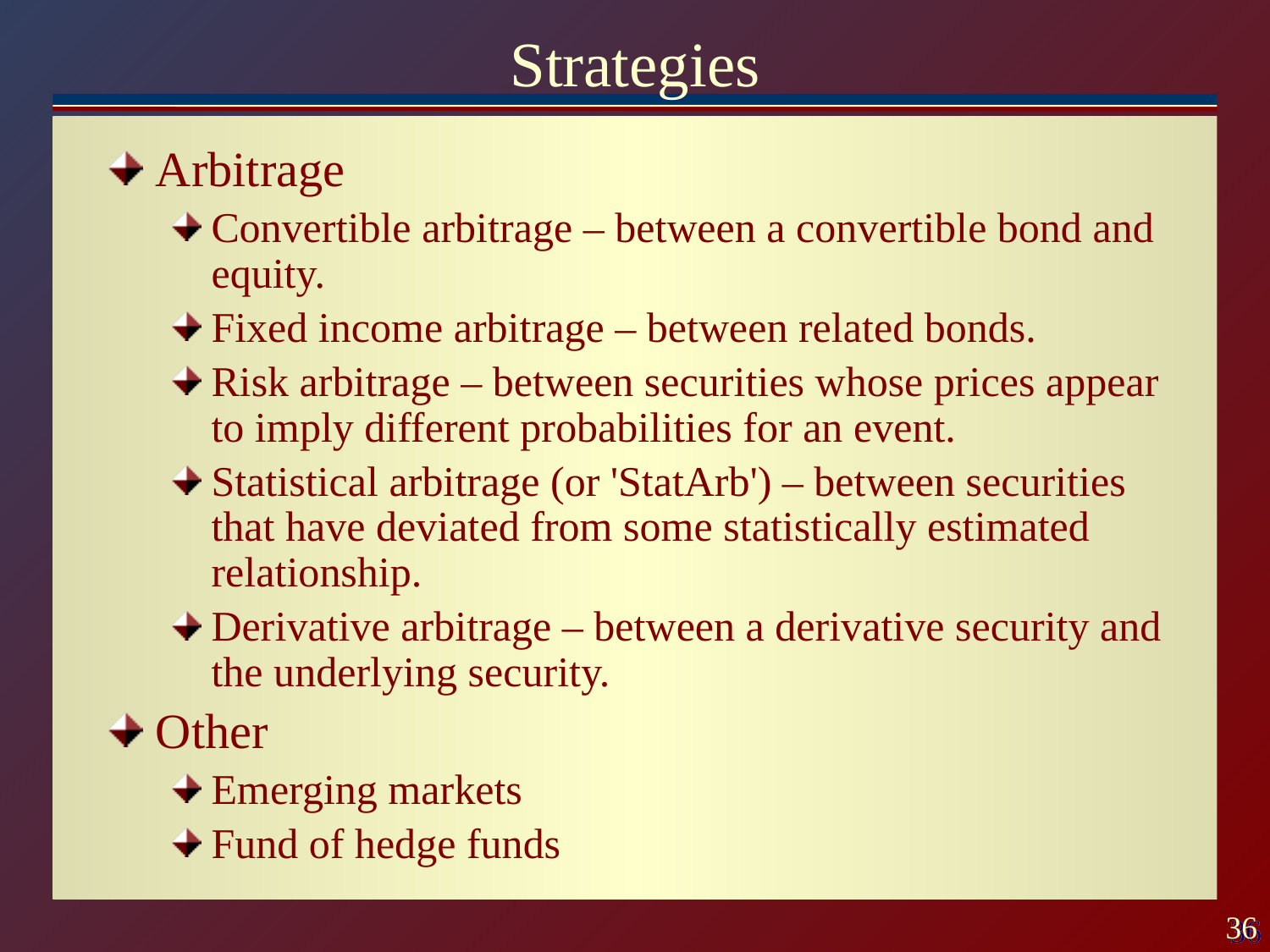

# Strategies
Arbitrage
Convertible arbitrage – between a convertible bond and equity.
Fixed income arbitrage – between related bonds.
Risk arbitrage – between securities whose prices appear to imply different probabilities for an event.
Statistical arbitrage (or 'StatArb') – between securities that have deviated from some statistically estimated relationship.
Derivative arbitrage – between a derivative security and the underlying security.
Other
Emerging markets
Fund of hedge funds